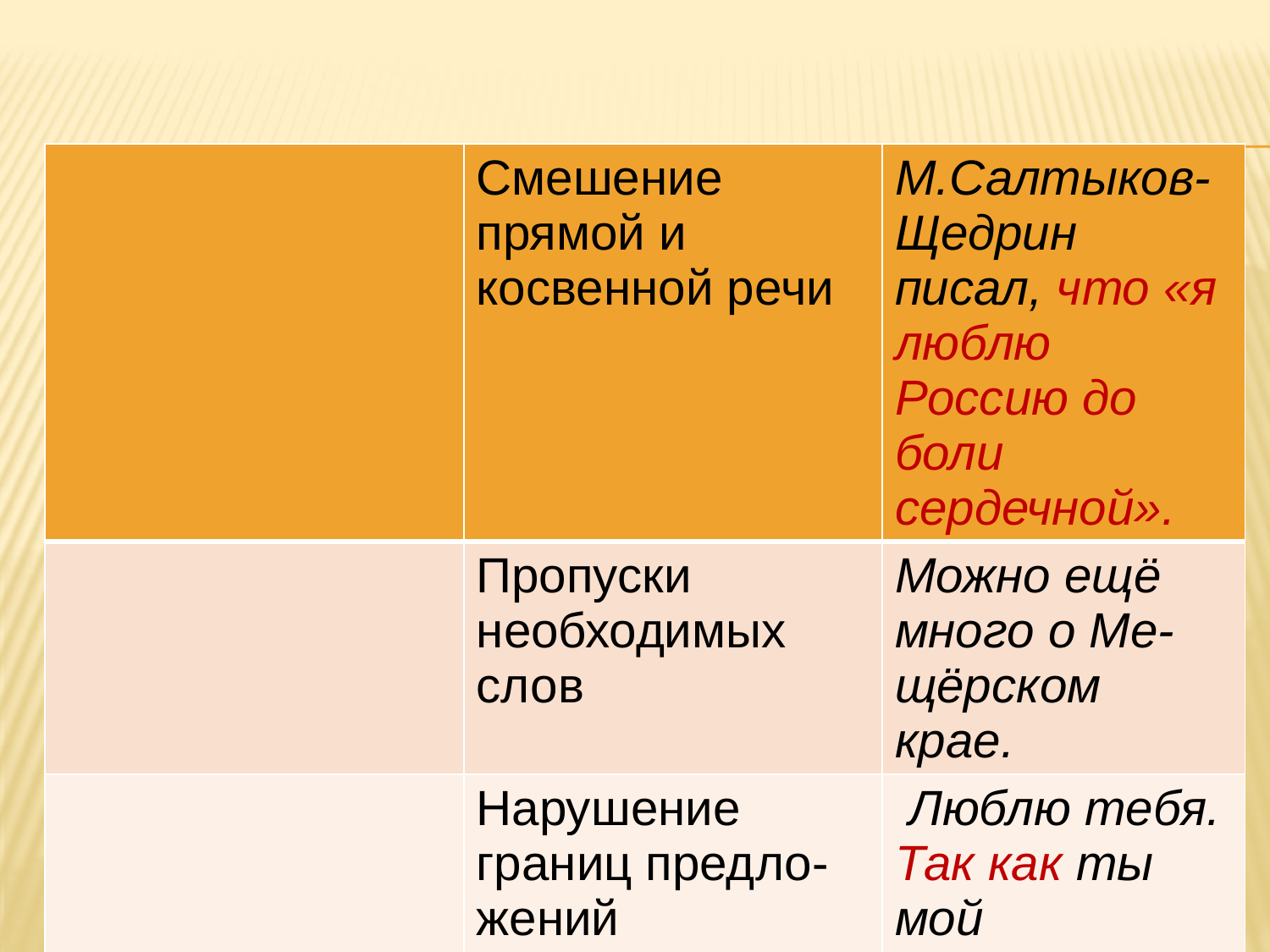

#
|  | Смешение прямой и косвенной речи | М.Салтыков-Щедрин писал, что «я люблю Россию до боли сердечной». |
| --- | --- | --- |
|  | Пропуски необходимых слов | Можно ещё много о Ме- щёрском крае. |
|  | Нарушение границ предло- жений | Люблю тебя. Так как ты мой друг. |